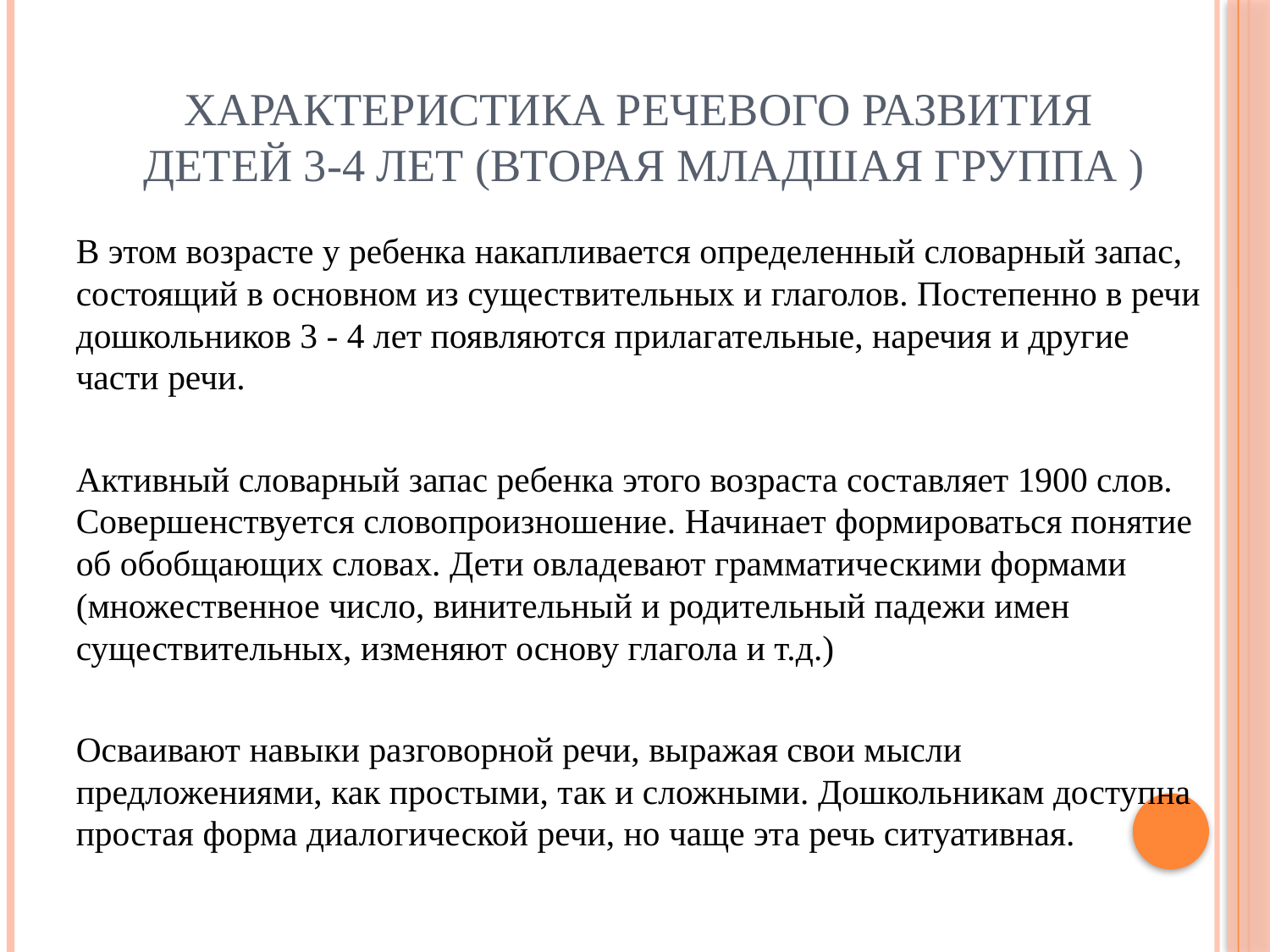

# Характеристика речевого развития детей 3-4 лет (вторая младшая группа )
В этом возрасте у ребенка накапливается определенный словарный запас, состоящий в основном из существительных и глаголов. Постепенно в речи дошкольников 3 - 4 лет появляются прилагательные, наречия и другие части речи.

Активный словарный запас ребенка этого возраста составляет 1900 слов. Совершенствуется словопроизношение. Начинает формироваться понятие об обобщающих словах. Дети овладевают грамматическими формами (множественное число, винительный и родительный падежи имен существительных, изменяют основу глагола и т.д.)

Осваивают навыки разговорной речи, выражая свои мысли предложениями, как простыми, так и сложными. Дошкольникам доступна простая форма диалогической речи, но чаще эта речь ситуативная.